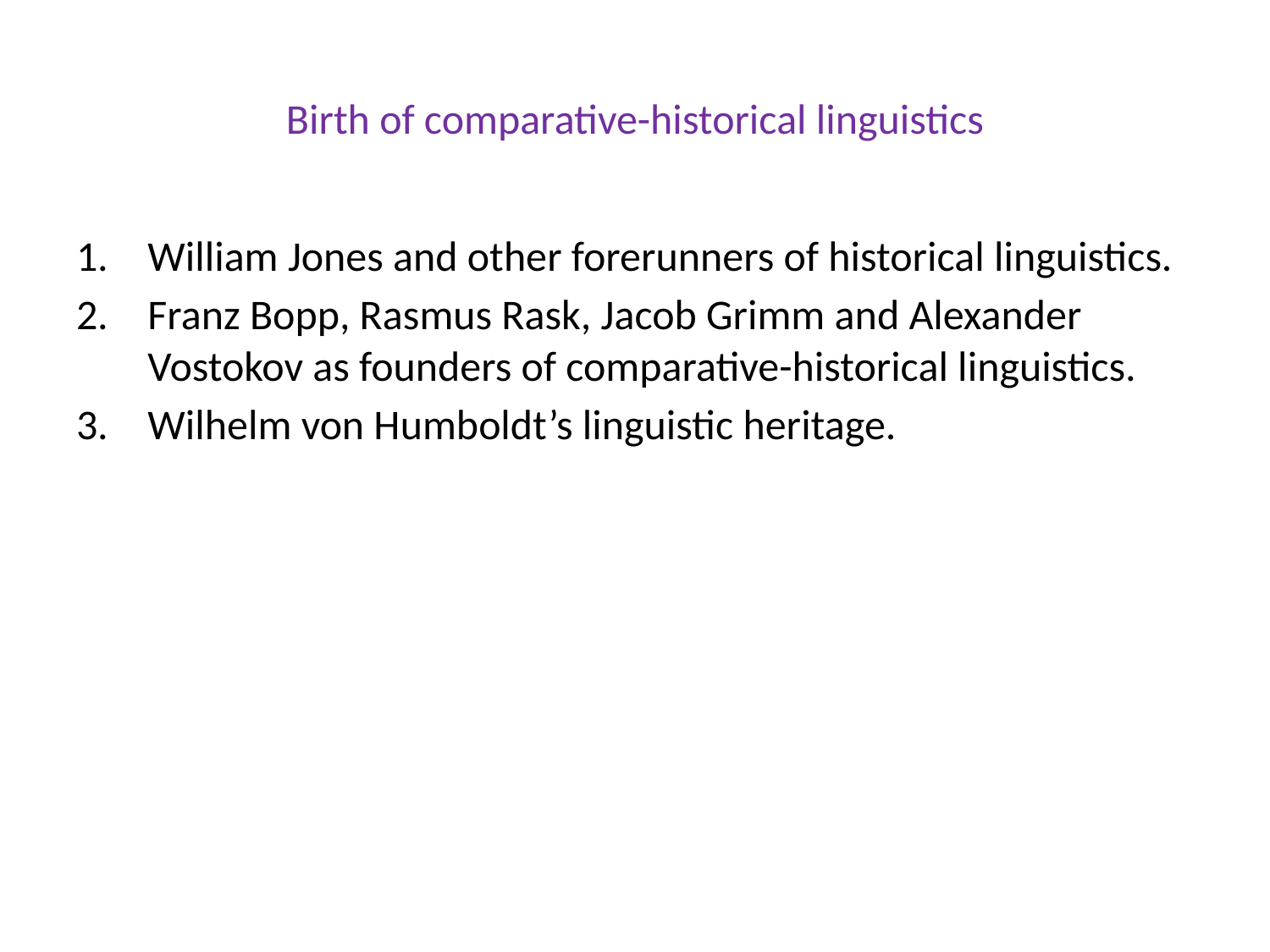

# Birth of comparative-historical linguistics
William Jones and other forerunners of historical linguistics.
Franz Bopp, Rasmus Rask, Jacob Grimm and Alexander Vostokov as founders of comparative-historical linguistics.
Wilhelm von Humboldt’s linguistic heritage.